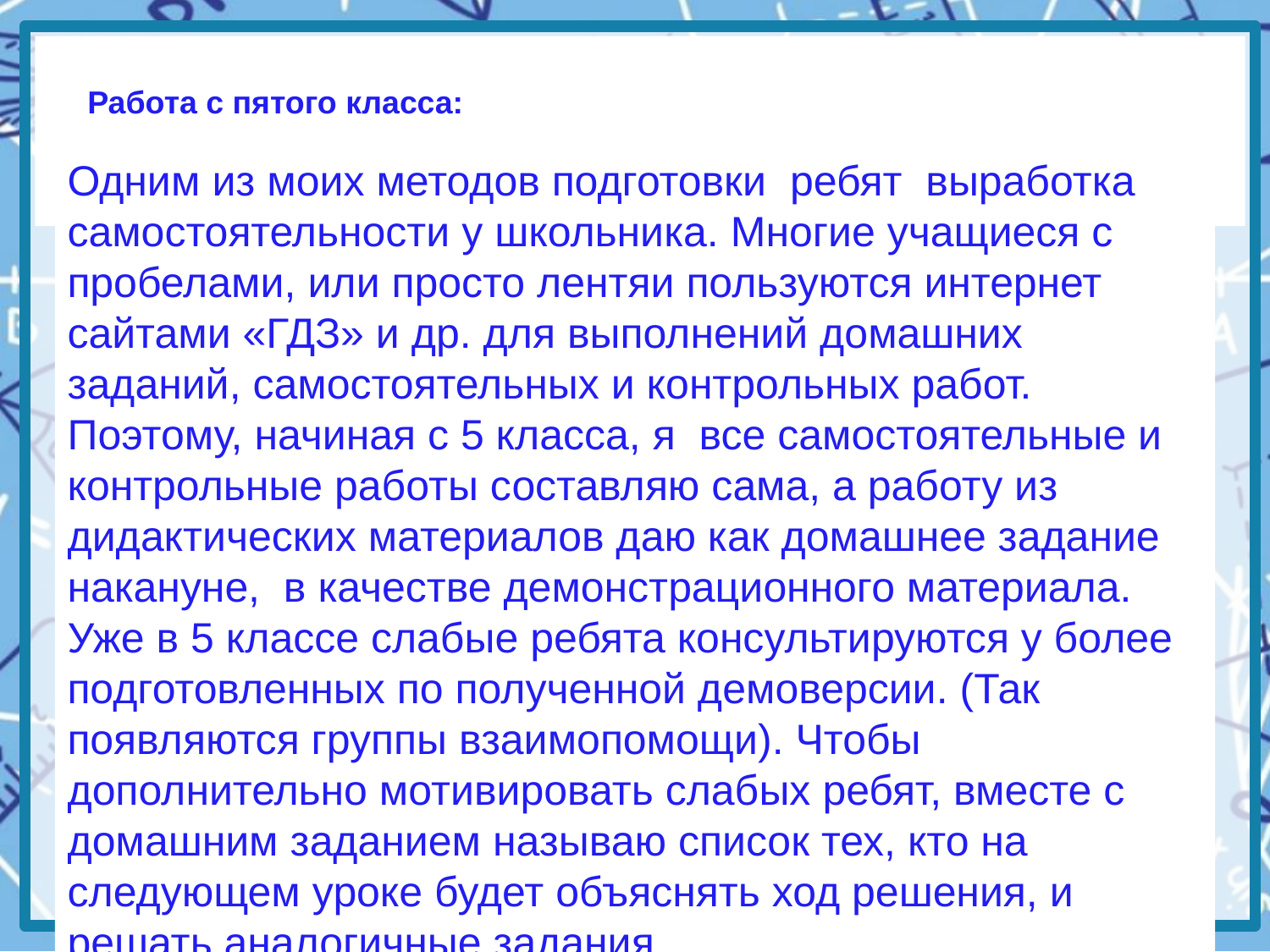

Работа с пятого класса:
Одним из моих методов подготовки  ребят  выработка самостоятельности у школьника. Многие учащиеся с пробелами, или просто лентяи пользуются интернет сайтами «ГДЗ» и др. для выполнений домашних заданий, самостоятельных и контрольных работ. Поэтому, начиная с 5 класса, я  все самостоятельные и контрольные работы составляю сама, а работу из дидактических материалов даю как домашнее задание  накануне,  в качестве демонстрационного материала. Уже в 5 классе слабые ребята консультируются у более подготовленных по полученной демоверсии. (Так появляются группы взаимопомощи). Чтобы дополнительно мотивировать слабых ребят, вместе с домашним заданием называю список тех, кто на следующем уроке будет объяснять ход решения, и решать аналогичные задания.